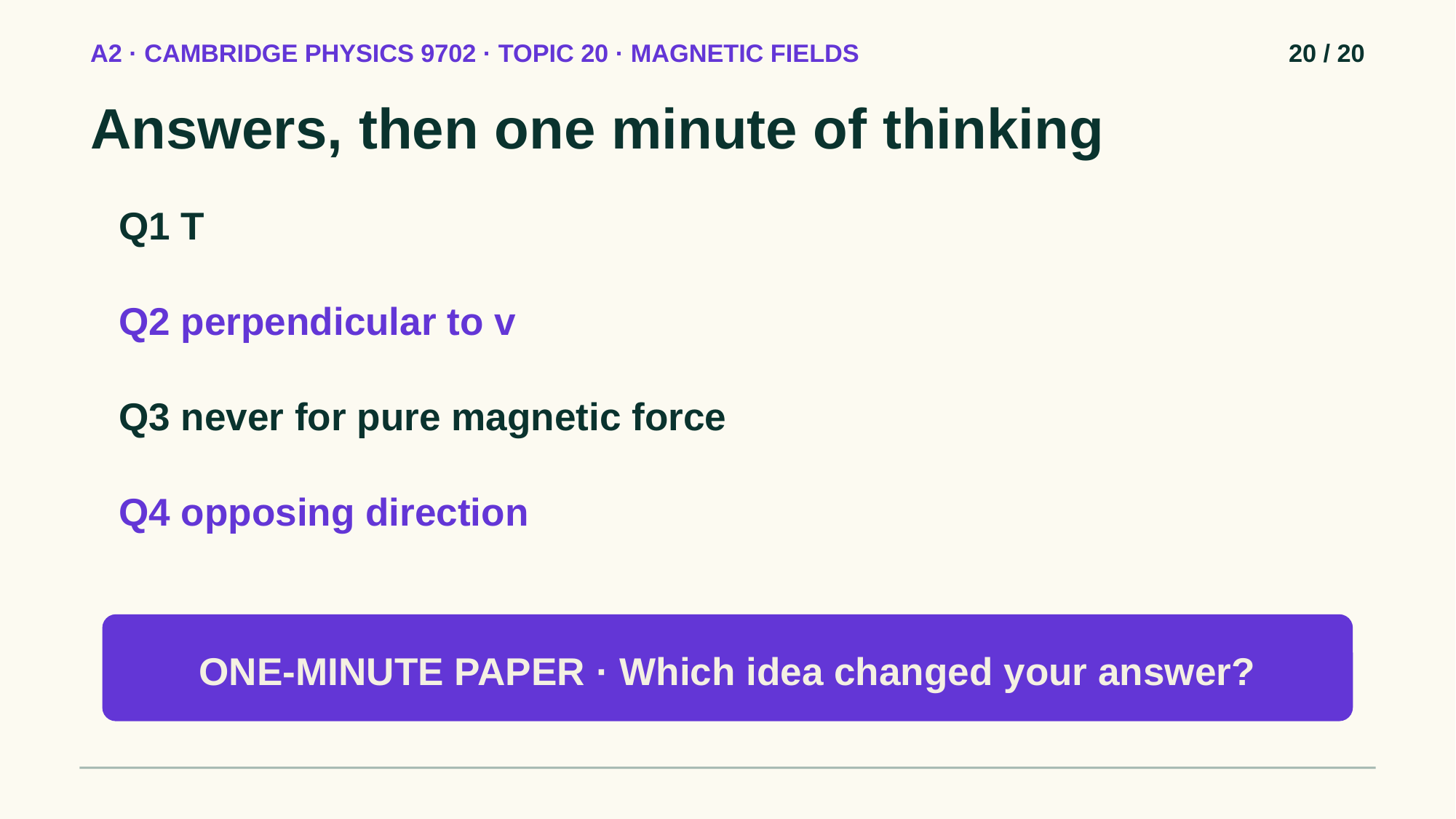

A2 · CAMBRIDGE PHYSICS 9702 · TOPIC 20 · MAGNETIC FIELDS
20 / 20
Answers, then one minute of thinking
Q1 T
Q2 perpendicular to v
Q3 never for pure magnetic force
Q4 opposing direction

ONE-MINUTE PAPER · Which idea changed your answer?